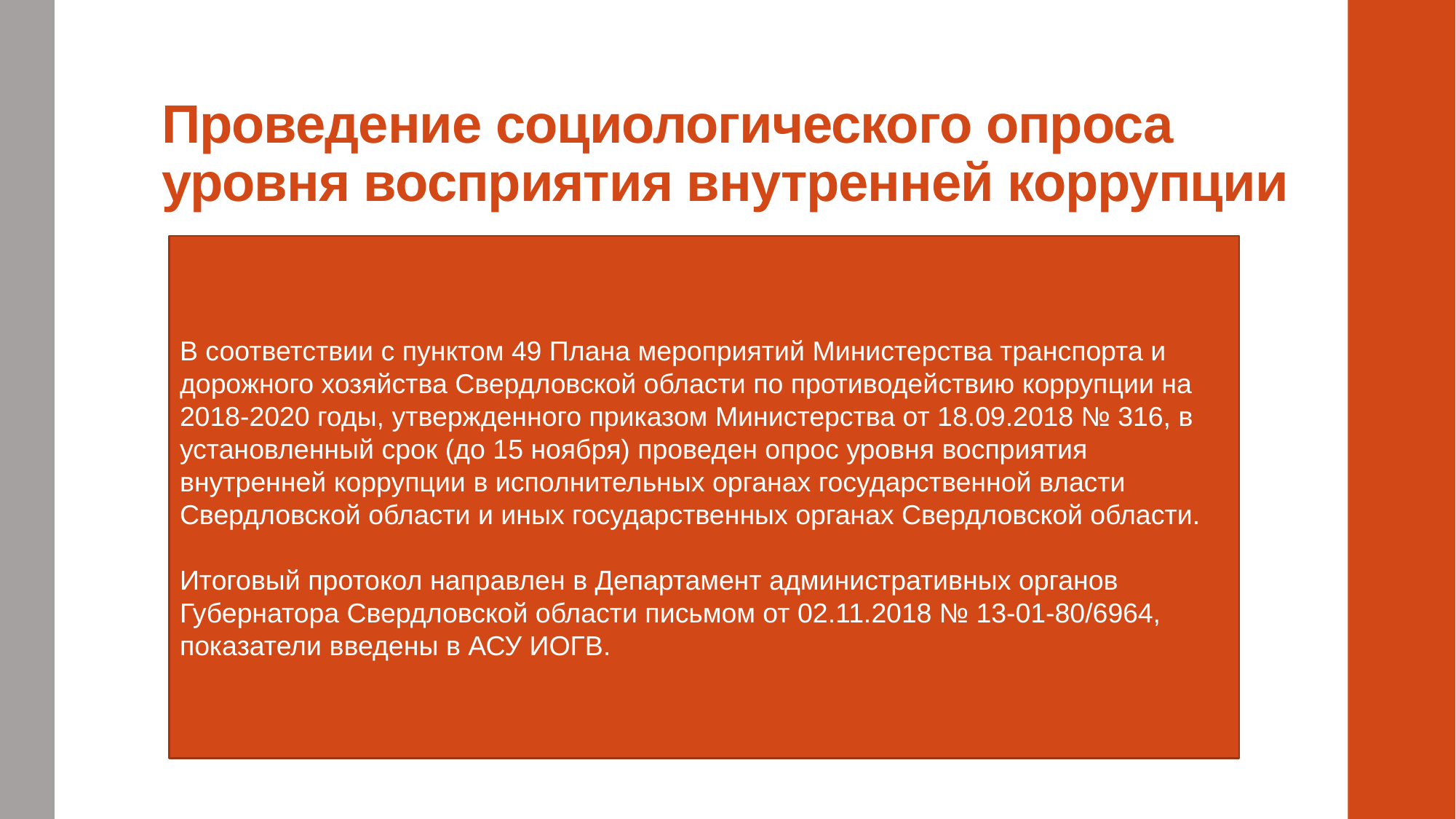

# Проведение социологического опроса уровня восприятия внутренней коррупции
В соответствии с пунктом 49 Плана мероприятий Министерства транспорта и дорожного хозяйства Свердловской области по противодействию коррупции на 2018-2020 годы, утвержденного приказом Министерства от 18.09.2018 № 316, в установленный срок (до 15 ноября) проведен опрос уровня восприятия внутренней коррупции в исполнительных органах государственной власти Свердловской области и иных государственных органах Свердловской области.

Итоговый протокол направлен в Департамент административных органов Губернатора Свердловской области письмом от 02.11.2018 № 13-01-80/6964, показатели введены в АСУ ИОГВ.